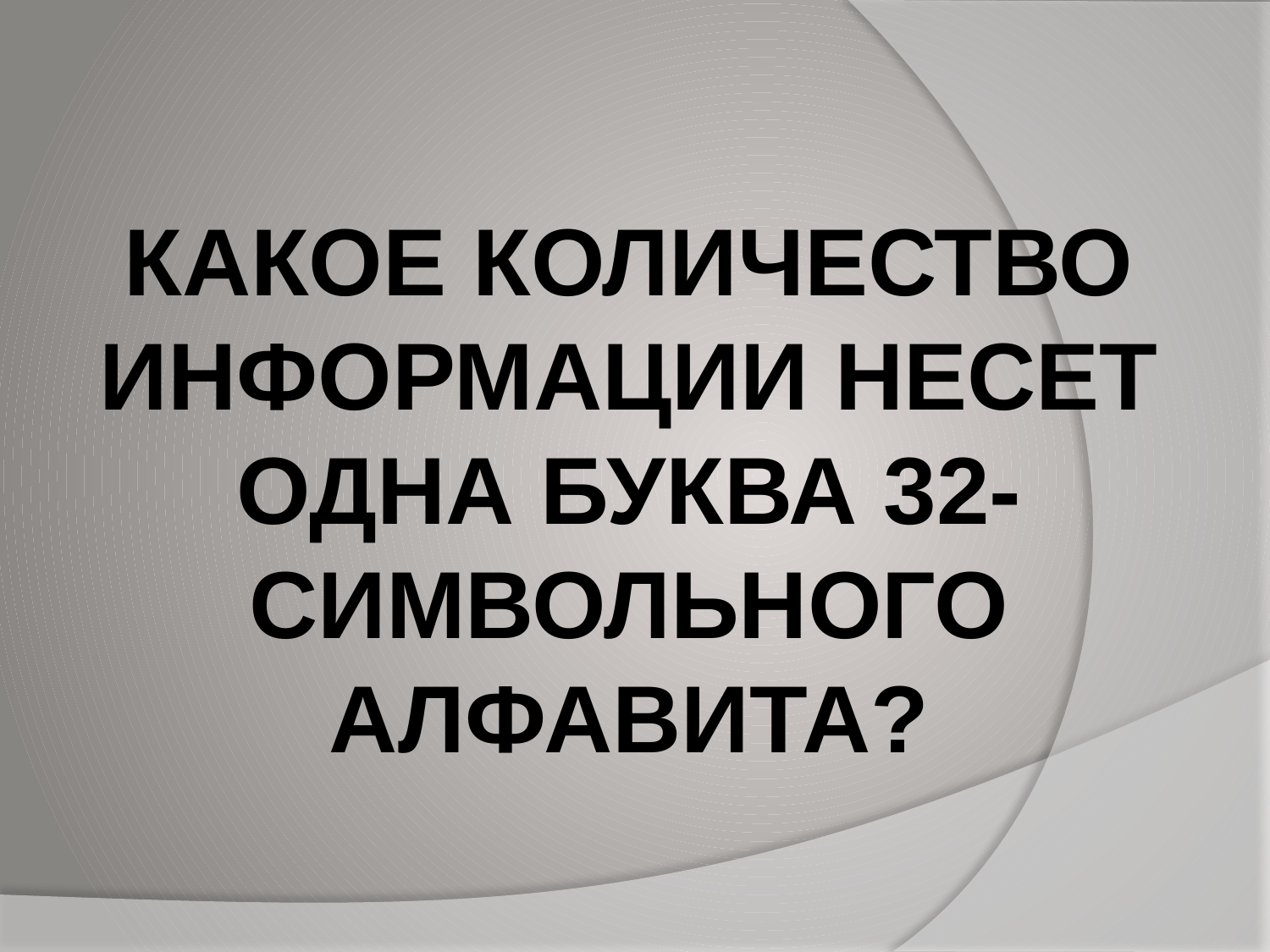

# КАКОЕ КОЛИЧЕСТВО ИНФОРМАЦИИ НЕСЕТ ОДНА БУКВА 32-СИМВОЛЬНОГО АЛФАВИТА?